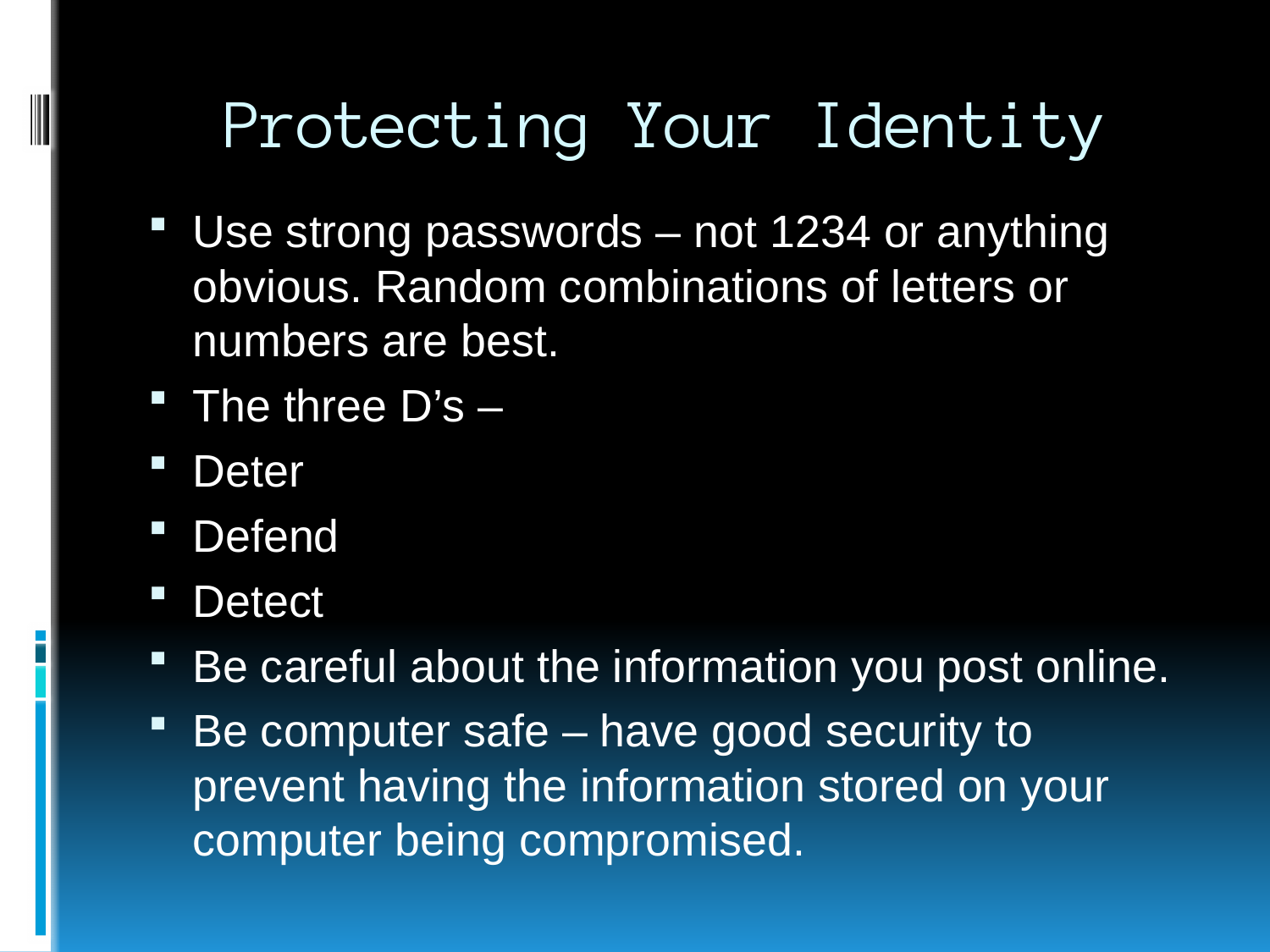

# Protecting Your Identity
Use strong passwords – not 1234 or anything obvious. Random combinations of letters or numbers are best.
The three D’s –
Deter
Defend
Detect
Be careful about the information you post online.
Be computer safe – have good security to prevent having the information stored on your computer being compromised.